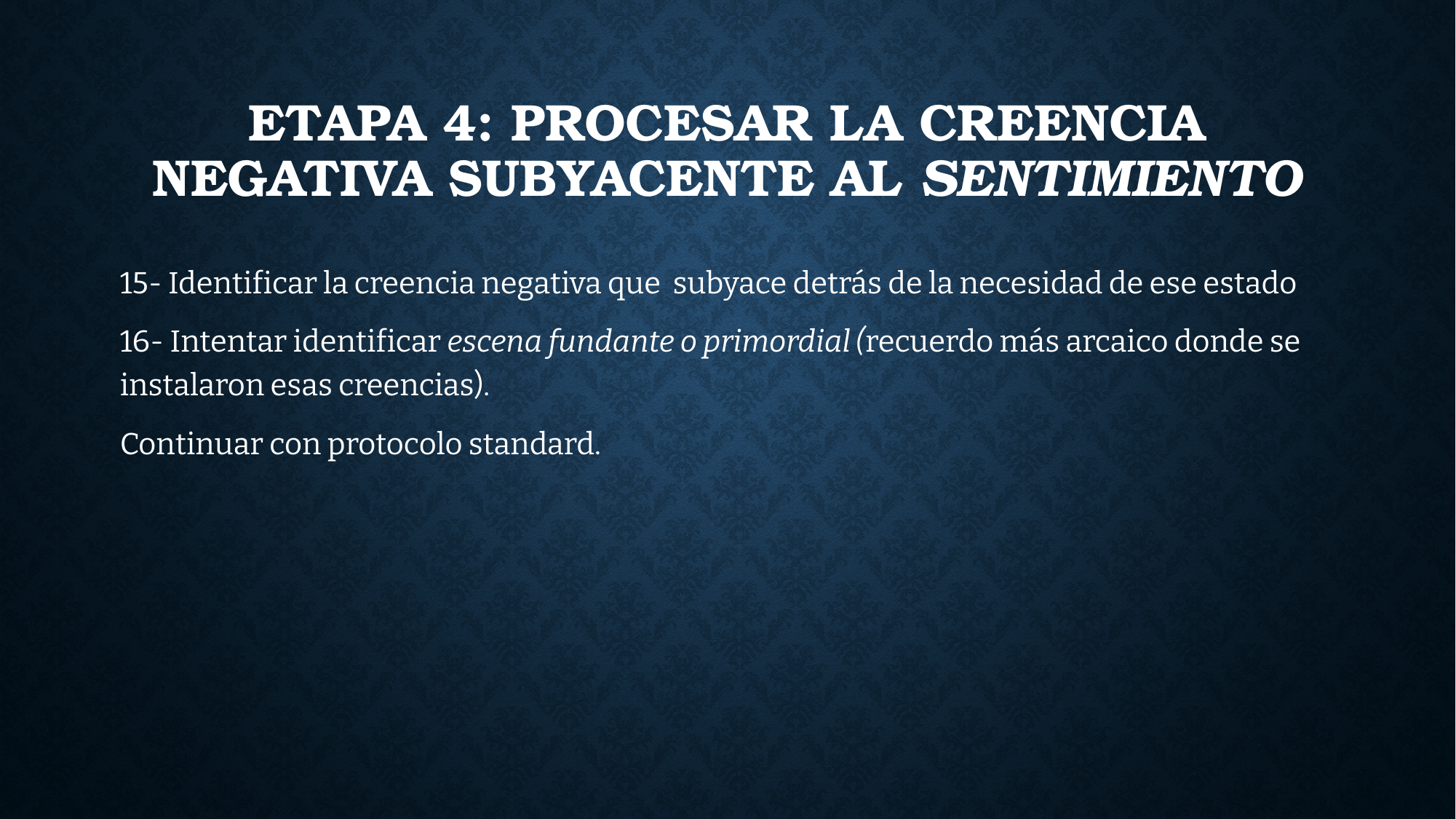

# Etapa 4: procesar la creencia negativa subyacente al sentimiento
15- Identificar la creencia negativa que  subyace detrás de la necesidad de ese estado
16- Intentar identificar escena fundante o primordial (recuerdo más arcaico donde se instalaron esas creencias).
Continuar con protocolo standard.